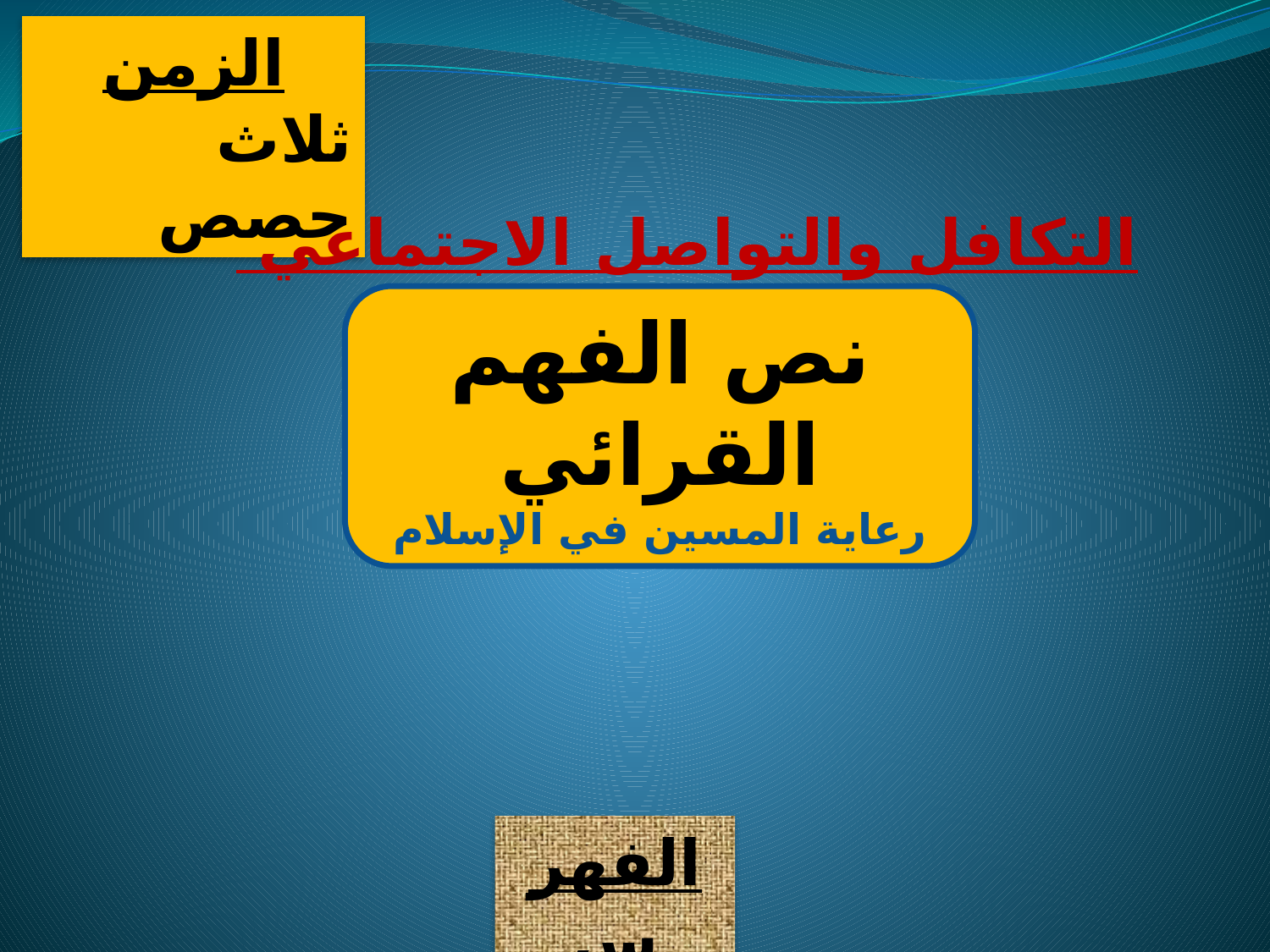

الزمن
ثلاث حصص
التكافل والتواصل الاجتماعي
نص الفهم القرائي
رعاية المسين في الإسلام
الفهرس